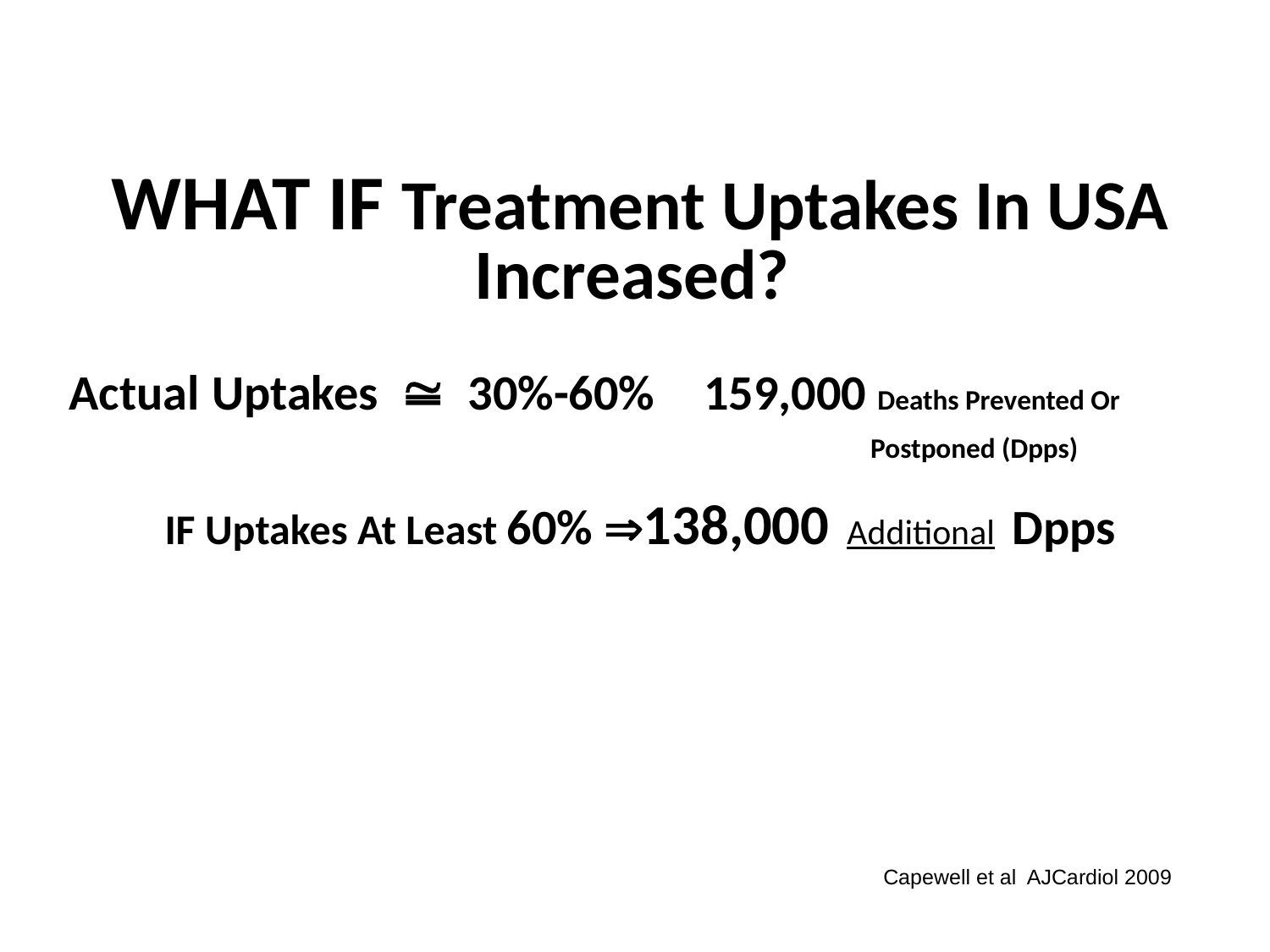

# WHAT IF Treatment Uptakes In USA Increased? Actual Uptakes  ≅  30%-60%	159,000 Deaths Prevented Or 						       Postponed (Dpps) IF Uptakes At Least 60% ⇒138,000 Additional Dpps
Capewell et al  AJCardiol 2009